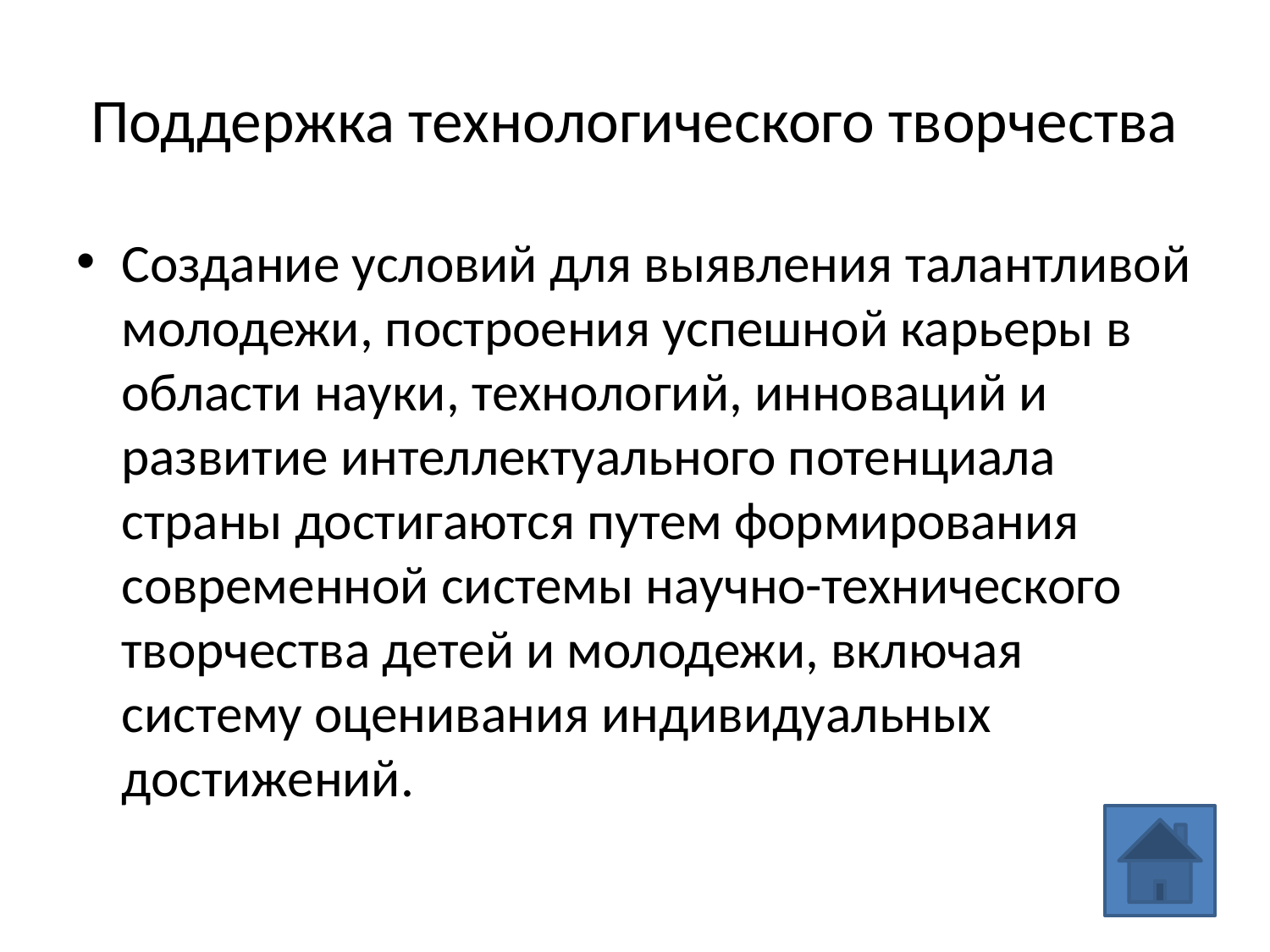

# Поддержка технологического творчества
Создание условий для выявления талантливой молодежи, построения успешной карьеры в области науки, технологий, инноваций и развитие интеллектуального потенциала страны достигаются путем формирования современной системы научно-технического творчества детей и молодежи, включая систему оценивания индивидуальных достижений.